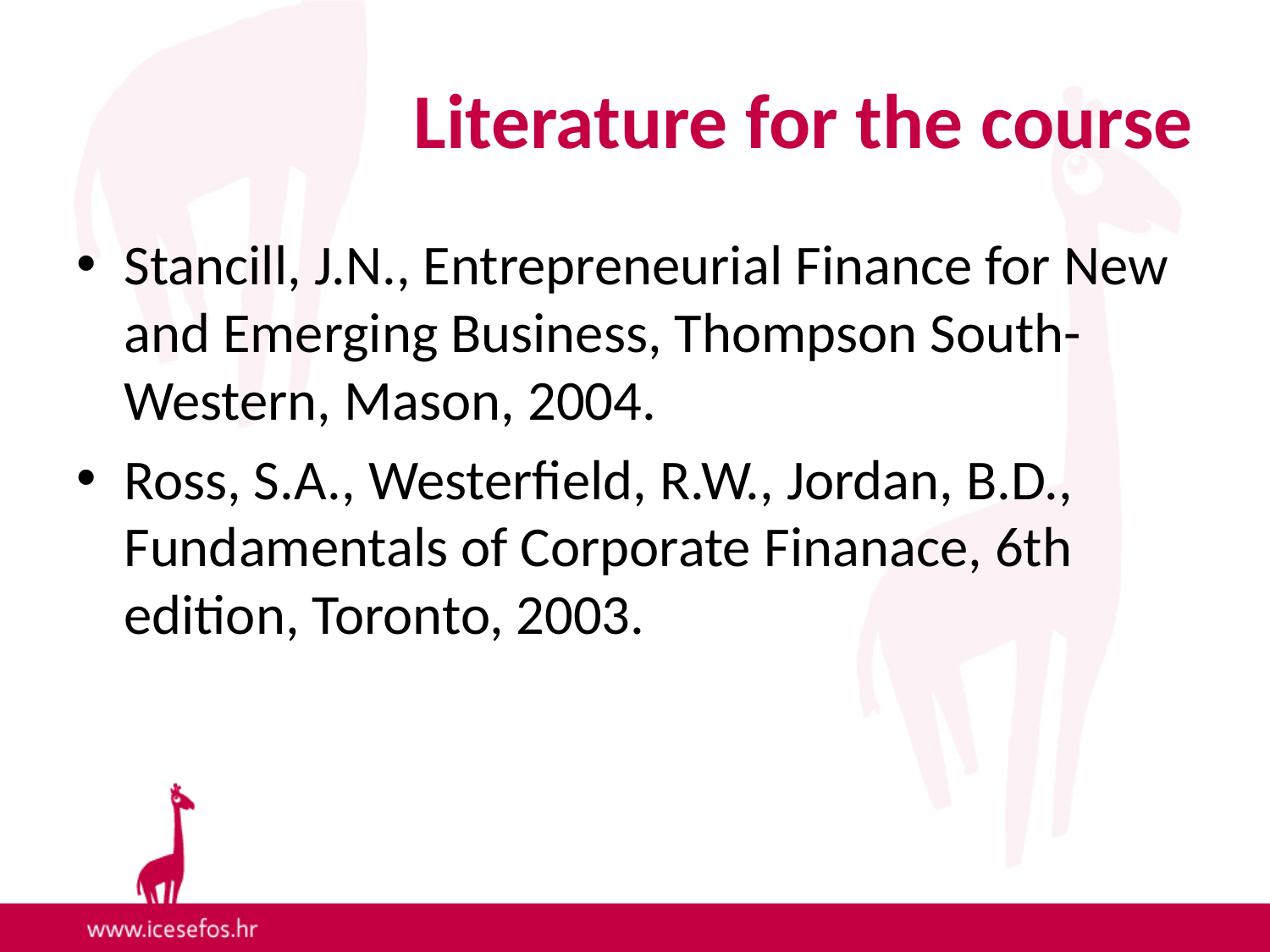

# Literature for the course
Stancill, J.N., Entrepreneurial Finance for New and Emerging Business, Thompson South-Western, Mason, 2004.
Ross, S.A., Westerfield, R.W., Jordan, B.D., Fundamentals of Corporate Finanace, 6th edition, Toronto, 2003.